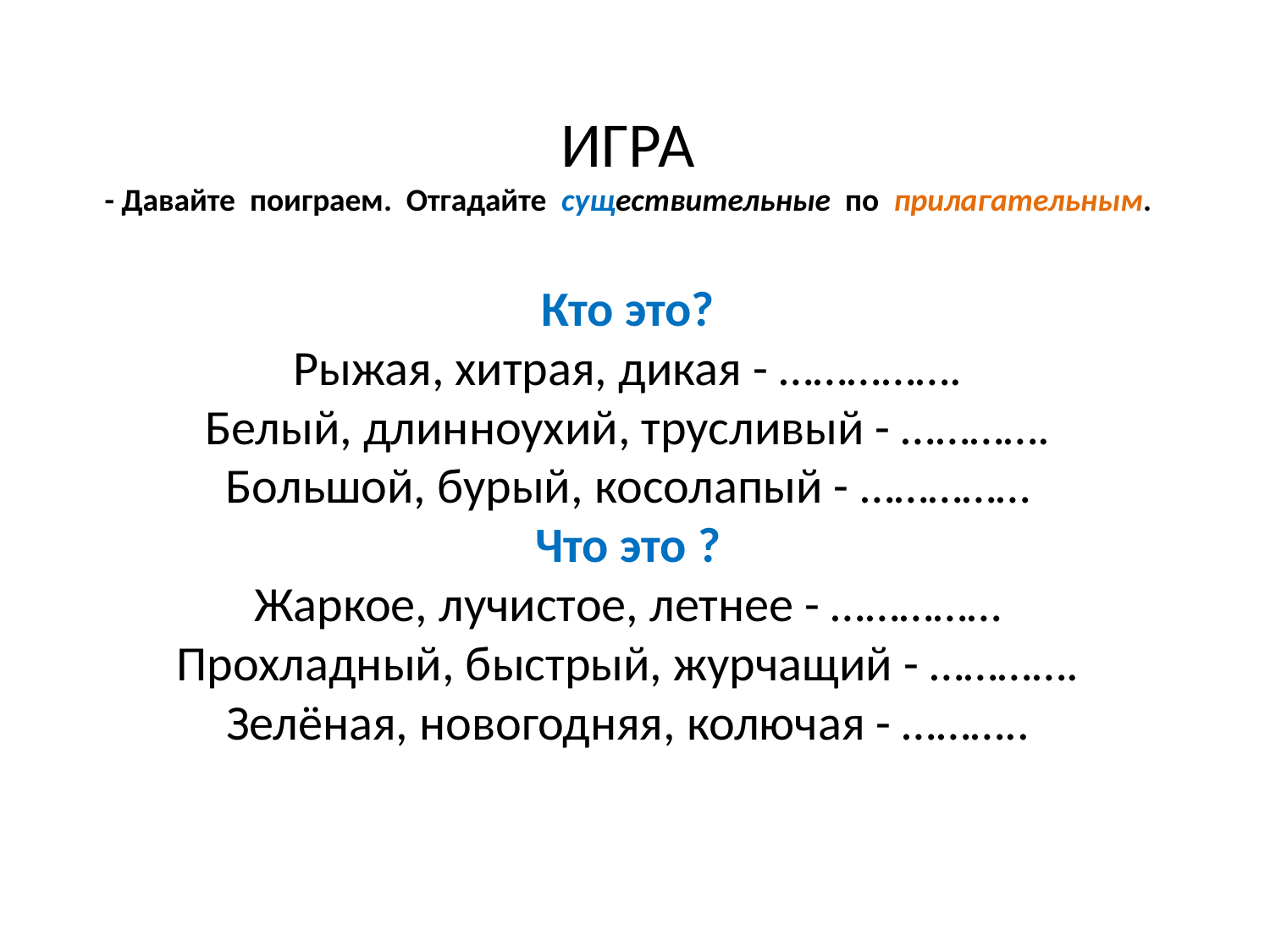

# ИГРА - Давайте  поиграем.  Отгадайте  существительные  по  прилагательным.   Кто это? Рыжая, хитрая, дикая - ……………. Белый, длинноухий, трусливый - …………. Большой, бурый, косолапый - …………… Что это ? Жаркое, лучистое, летнее - …………… Прохладный, быстрый, журчащий - …………. Зелёная, новогодняя, колючая - ………..